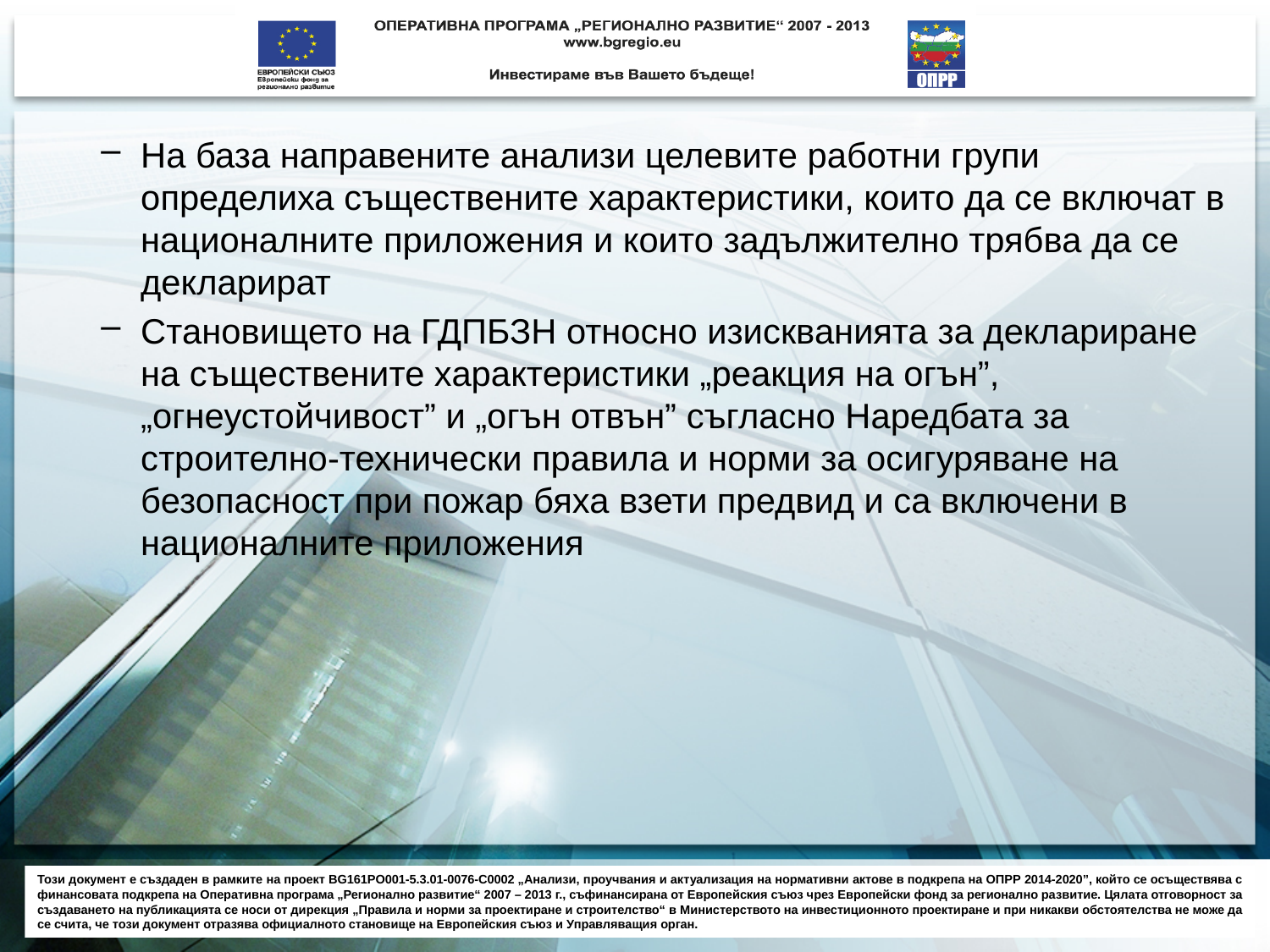

На база направените анализи целевите работни групи определиха съществените характеристики, които да се включат в националните приложения и които задължително трябва да се декларират
Становището на ГДПБЗН относно изискванията за деклариране на съществените характеристики „реакция на огън”, „огнеустойчивост” и „огън отвън” съгласно Наредбата за строително-технически правила и норми за осигуряване на безопасност при пожар бяха взети предвид и са включени в националните приложения